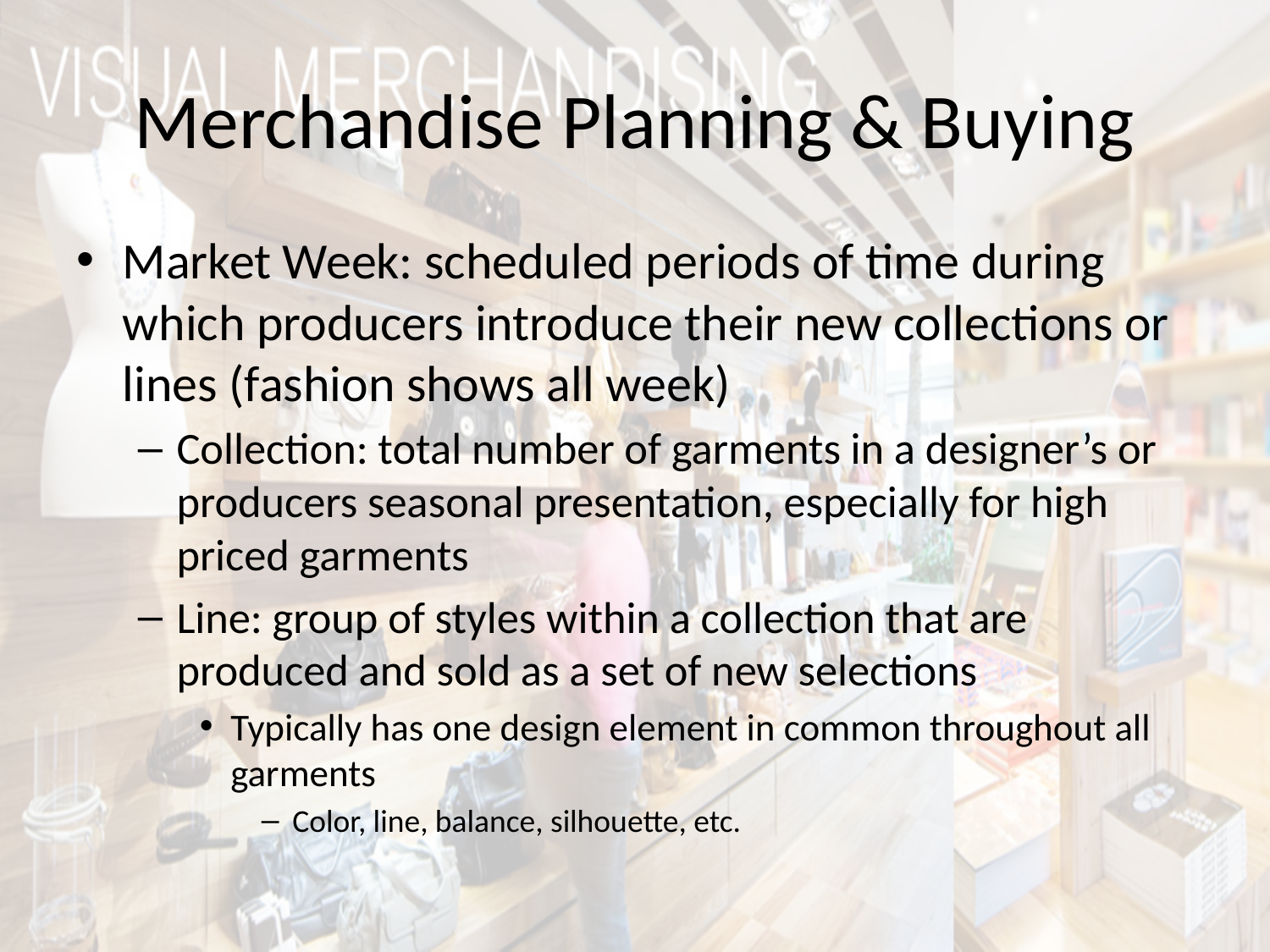

# Merchandise Planning & Buying
Market Week: scheduled periods of time during which producers introduce their new collections or lines (fashion shows all week)
Collection: total number of garments in a designer’s or producers seasonal presentation, especially for high priced garments
Line: group of styles within a collection that are produced and sold as a set of new selections
Typically has one design element in common throughout all garments
Color, line, balance, silhouette, etc.